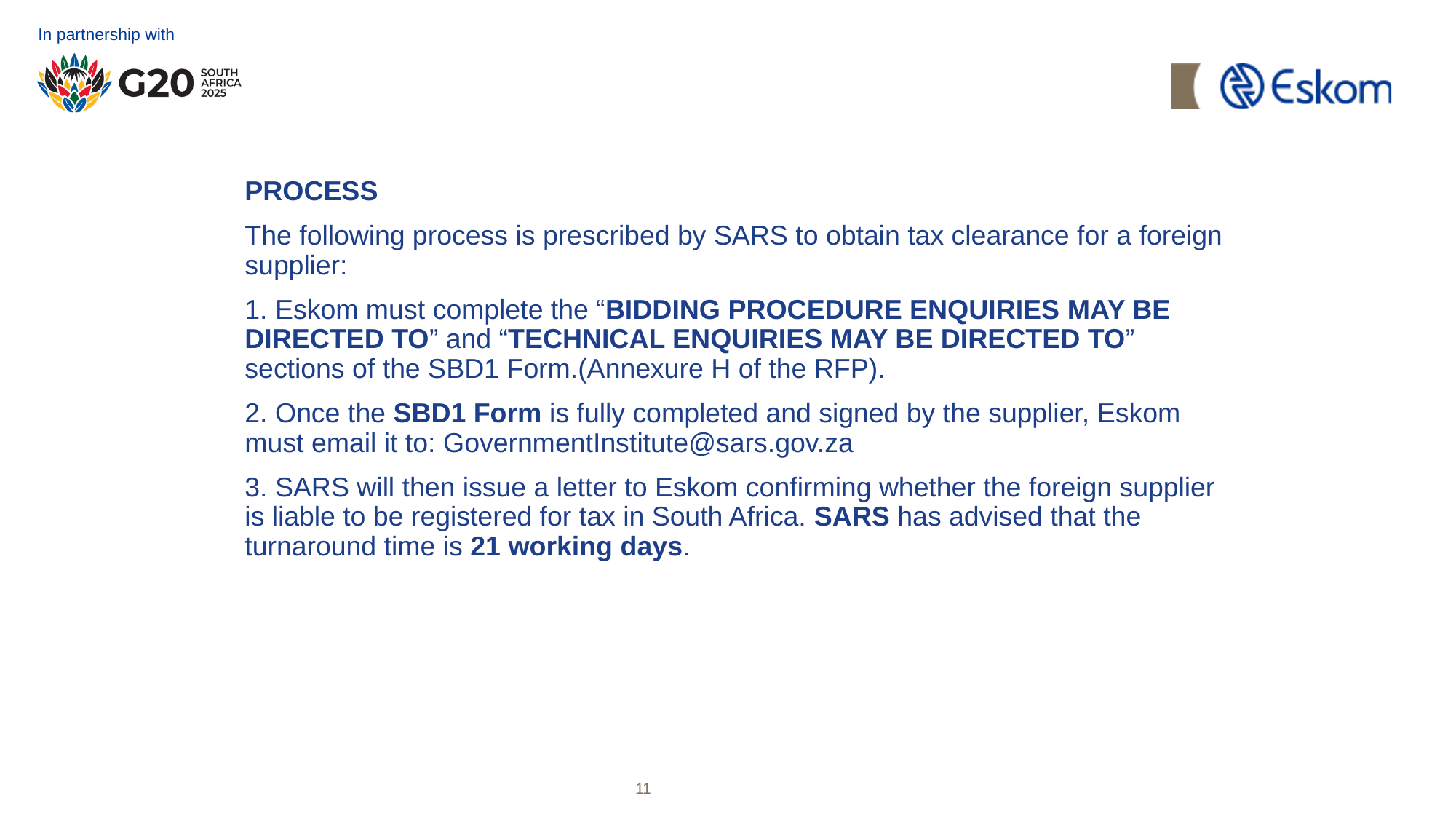

# APPLICATION FOR A TAX CLEARANCE – FOREIGN SUPPLIERS
PROCESS
The following process is prescribed by SARS to obtain tax clearance for a foreign supplier:
1. Eskom must complete the “BIDDING PROCEDURE ENQUIRIES MAY BE DIRECTED TO” and “TECHNICAL ENQUIRIES MAY BE DIRECTED TO” sections of the SBD1 Form.(Annexure H of the RFP).
2. Once the SBD1 Form is fully completed and signed by the supplier, Eskom must email it to: GovernmentInstitute@sars.gov.za
3. SARS will then issue a letter to Eskom confirming whether the foreign supplier is liable to be registered for tax in South Africa. SARS has advised that the turnaround time is 21 working days.
11